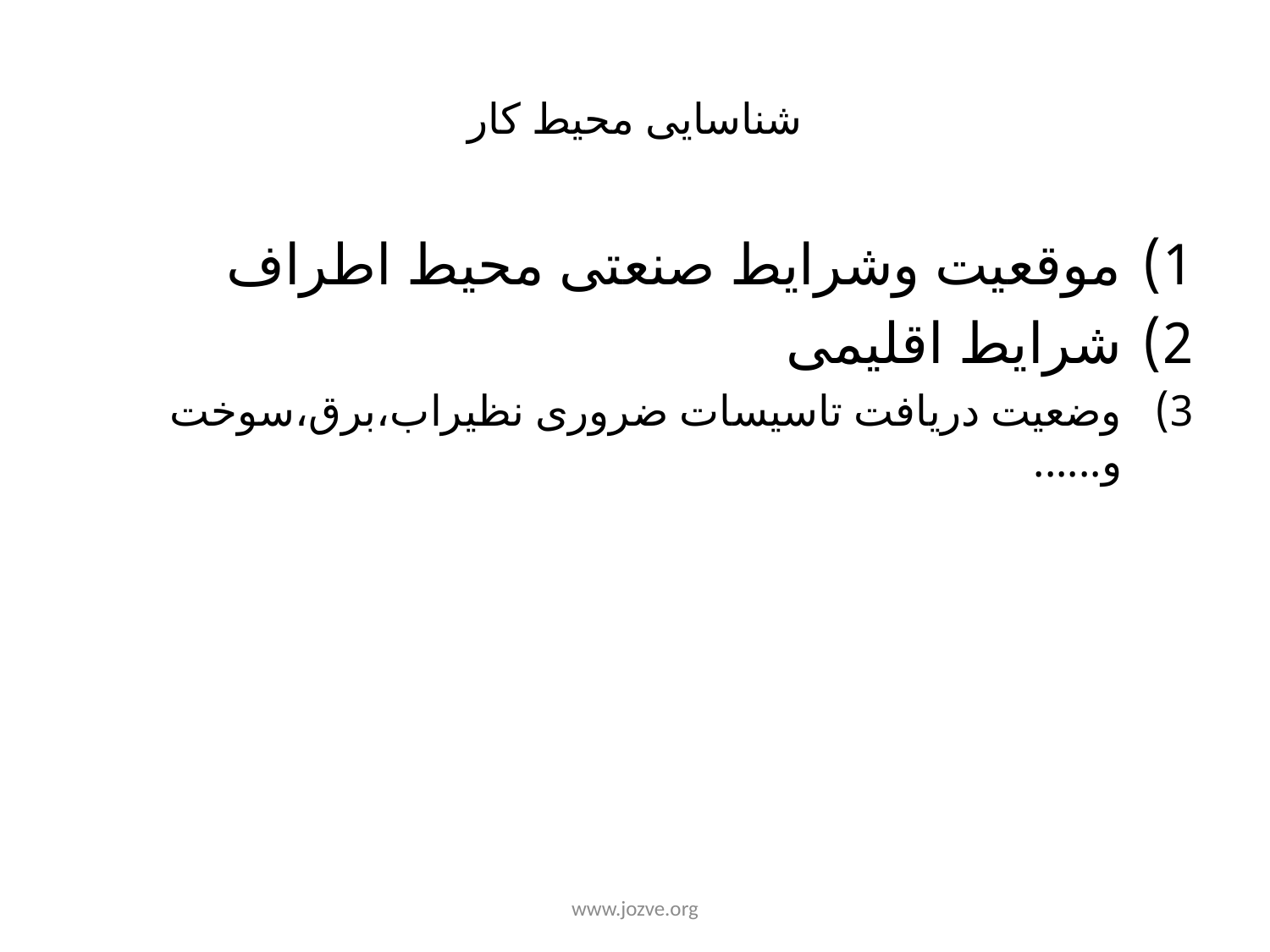

# شناسایی محیط کار
موقعیت وشرایط صنعتی محیط اطراف
شرایط اقلیمی
وضعیت دریافت تاسیسات ضروری نظیراب،برق،سوخت و......
www.jozve.org